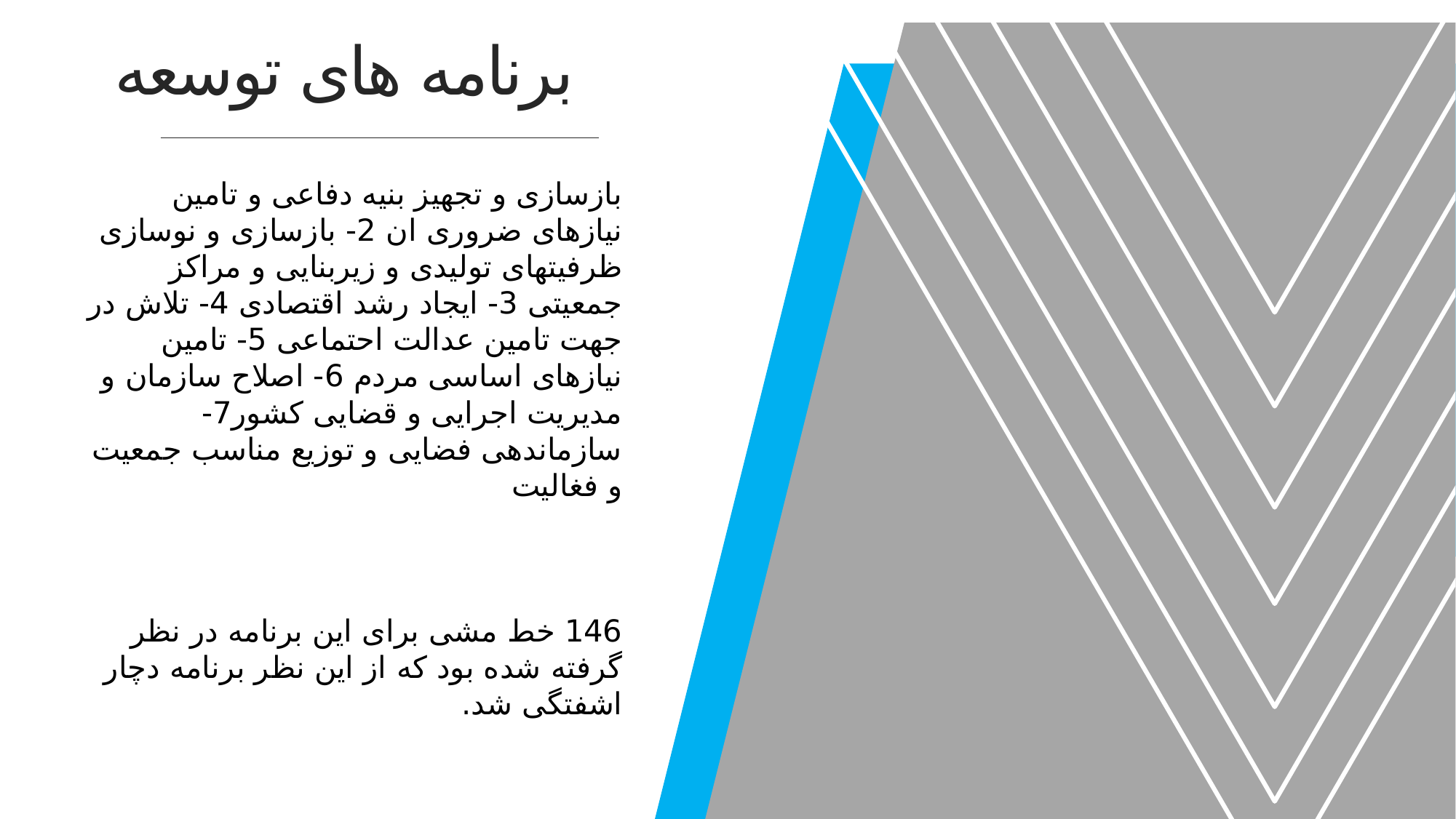

برنامه های توسعه

بازسازی و تجهیز بنیه دفاعی و تامین نیازهای ضروری ان 2- بازسازی و نوسازی ظرفیتهای تولیدی و زیربنایی و مراکز جمعیتی 3- ایجاد رشد اقتصادی 4- تلاش در جهت تامین عدالت احتماعی 5- تامین نیازهای اساسی مردم 6- اصلاح سازمان و مدیریت اجرایی و قضایی کشور7- سازماندهی فضایی و توزیع مناسب جمعیت و فغالیت

146 خط مشی برای این برنامه در نظر گرفته شده بود که از این نظر برنامه دچار اشفتگی شد.